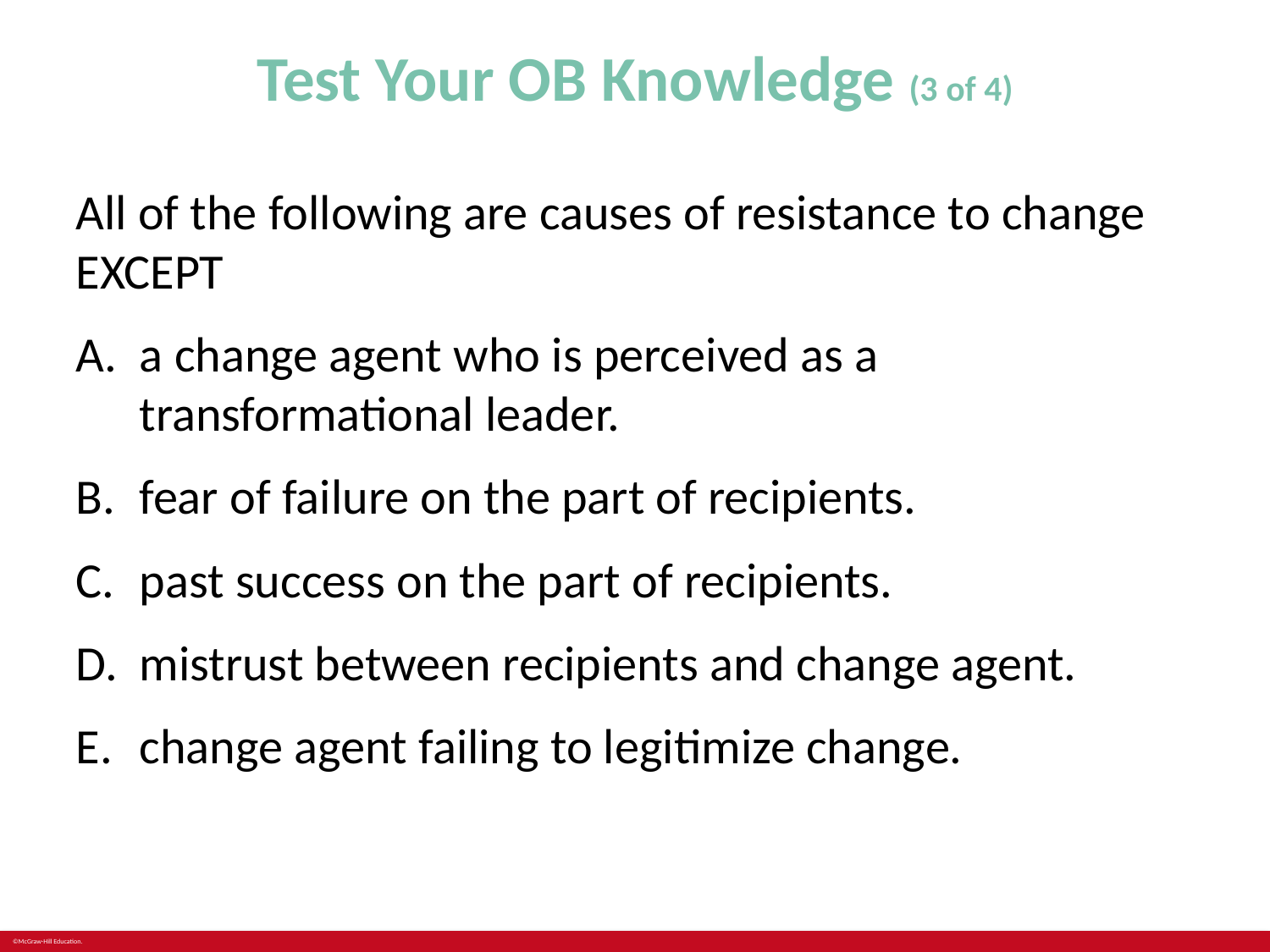

# Test Your OB Knowledge (3 of 4)
All of the following are causes of resistance to change EXCEPT
a change agent who is perceived as a transformational leader.
fear of failure on the part of recipients.
past success on the part of recipients.
mistrust between recipients and change agent.
change agent failing to legitimize change.